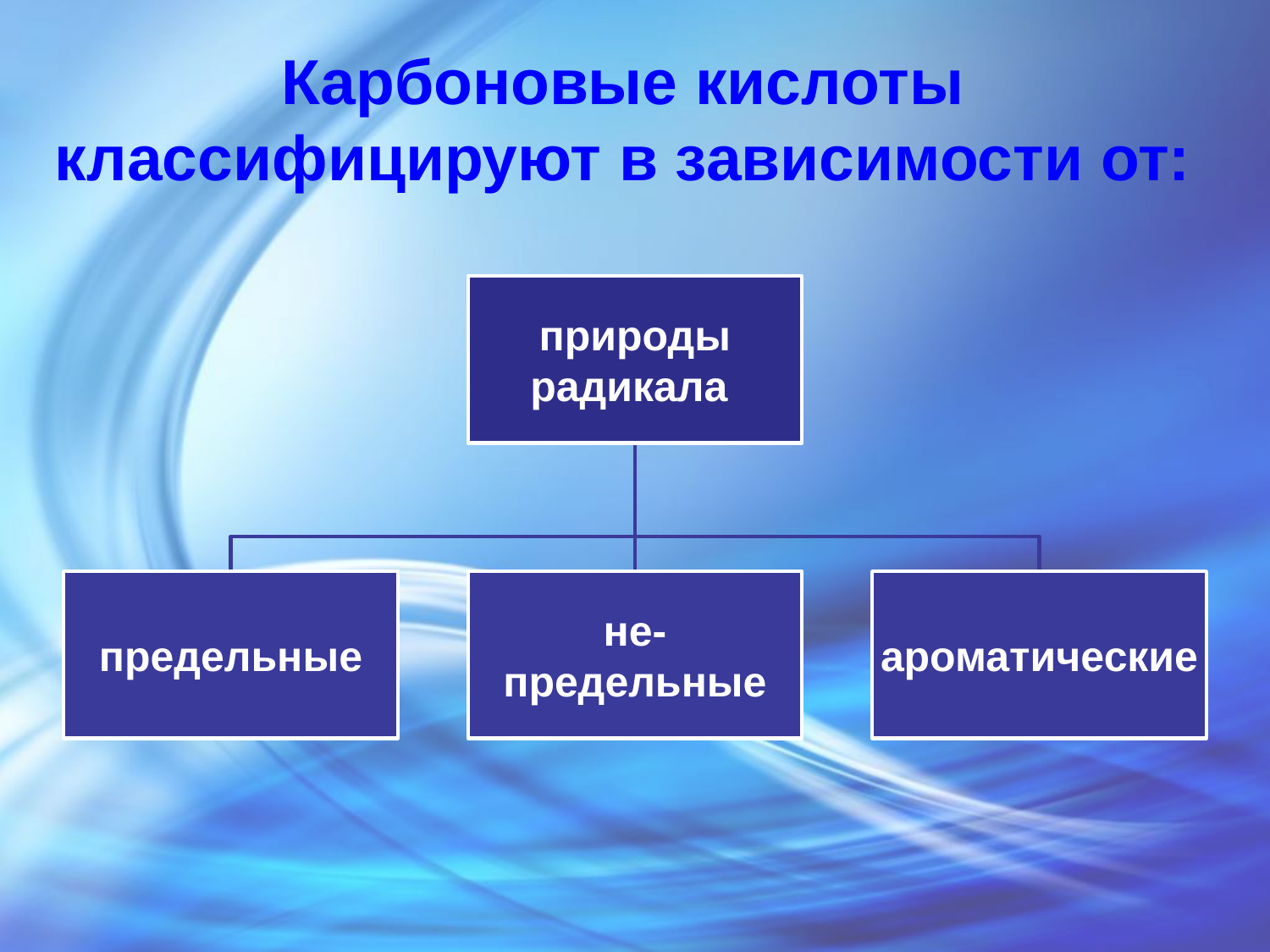

# Карбоновые кислоты классифицируют в зависимости от:
 природы
 радикала
предельные
не-
предельные
ароматические